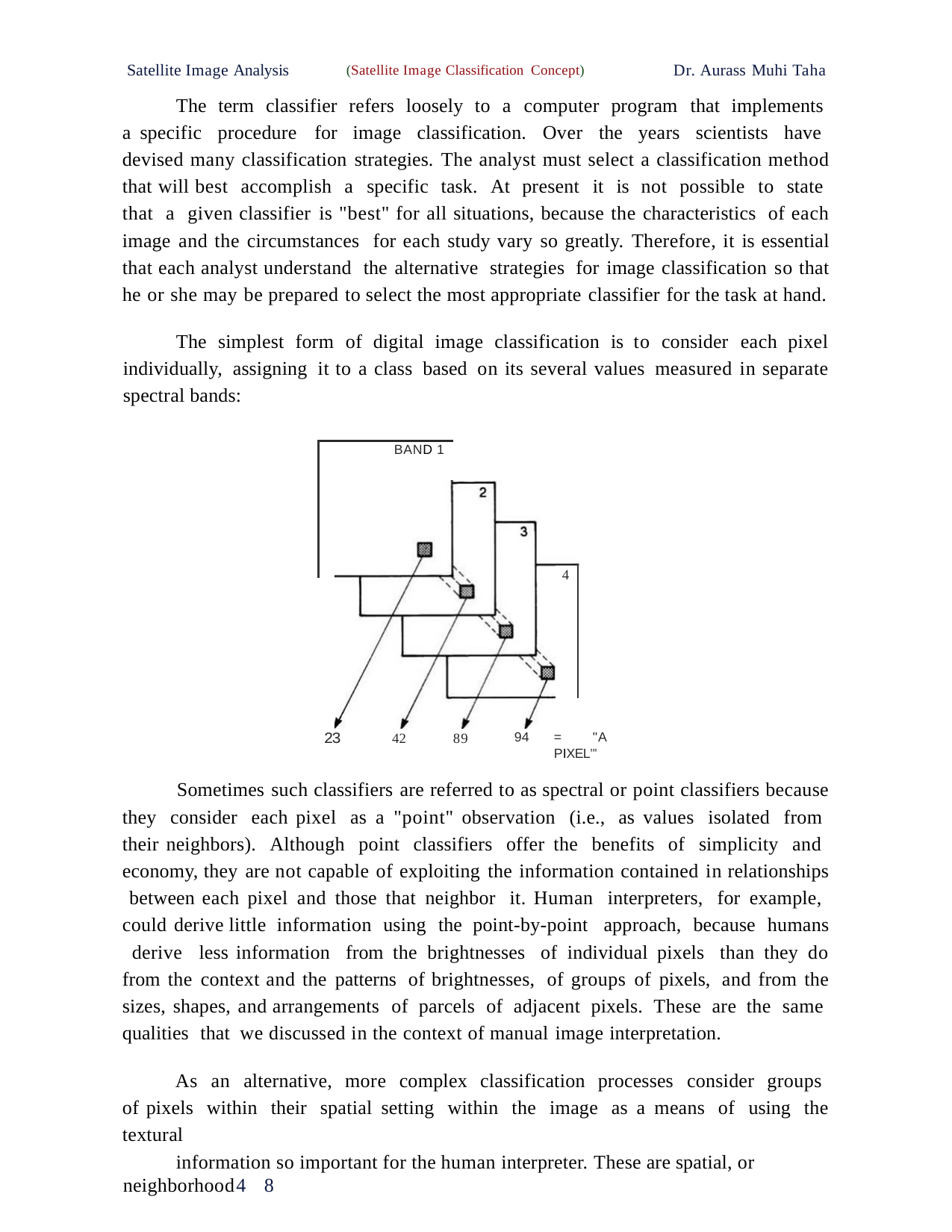

Satellite Image Analysis	(Satellite Image Classification  Concept)	Dr. Aurass Muhi Taha

The  term  classifier  refers  loosely  to  a  computer  program  that  implements  a specific  procedure  for  image  classification.  Over  the  years  scientists  have  devised many classification strategies. The analyst must select a classification method that will best  accomplish  a  specific  task.  At  present  it  is  not  possible  to  state  that  a  given classifier is "best" for all situations, because the characteristics  of each image and the circumstances  for each study vary so greatly. Therefore, it is essential that each analyst understand  the alternative  strategies  for image classification so that he or she may be prepared to select the most appropriate classifier for the task at hand.

The  simplest  form  of  digital  image  classification  is  to  consider  each  pixel individually,  assigning  it to a class  based  on its several values  measured in separate spectral bands:

BAND 1

4
23
42
89
94
=    "A  PIXEL"'
Sometimes such classifiers are referred to as spectral or point classifiers because they  consider  each pixel  as a "point" observation  (i.e.,  as values  isolated  from  their neighbors).  Although  point  classifiers  offer the  benefits  of  simplicity  and  economy, they are not capable of exploiting the information contained in relationships  between each pixel and those that neighbor  it. Human  interpreters,  for example,  could derive little  information  using  the  point-by-point   approach,  because  humans  derive  less information  from the brightnesses  of individual pixels  than they do from the context and the patterns  of brightnesses,  of groups of pixels,  and from the sizes, shapes, and arrangements  of  parcels  of  adjacent  pixels.  These  are  the  same  qualities  that  we discussed in the context of manual image interpretation.

As  an  alternative,  more  complex  classification  processes  consider  groups  of pixels  within  their  spatial setting  within  the  image  as a means  of  using  the textural
information so important for the human interpreter. These are spatial, or neighborhood48